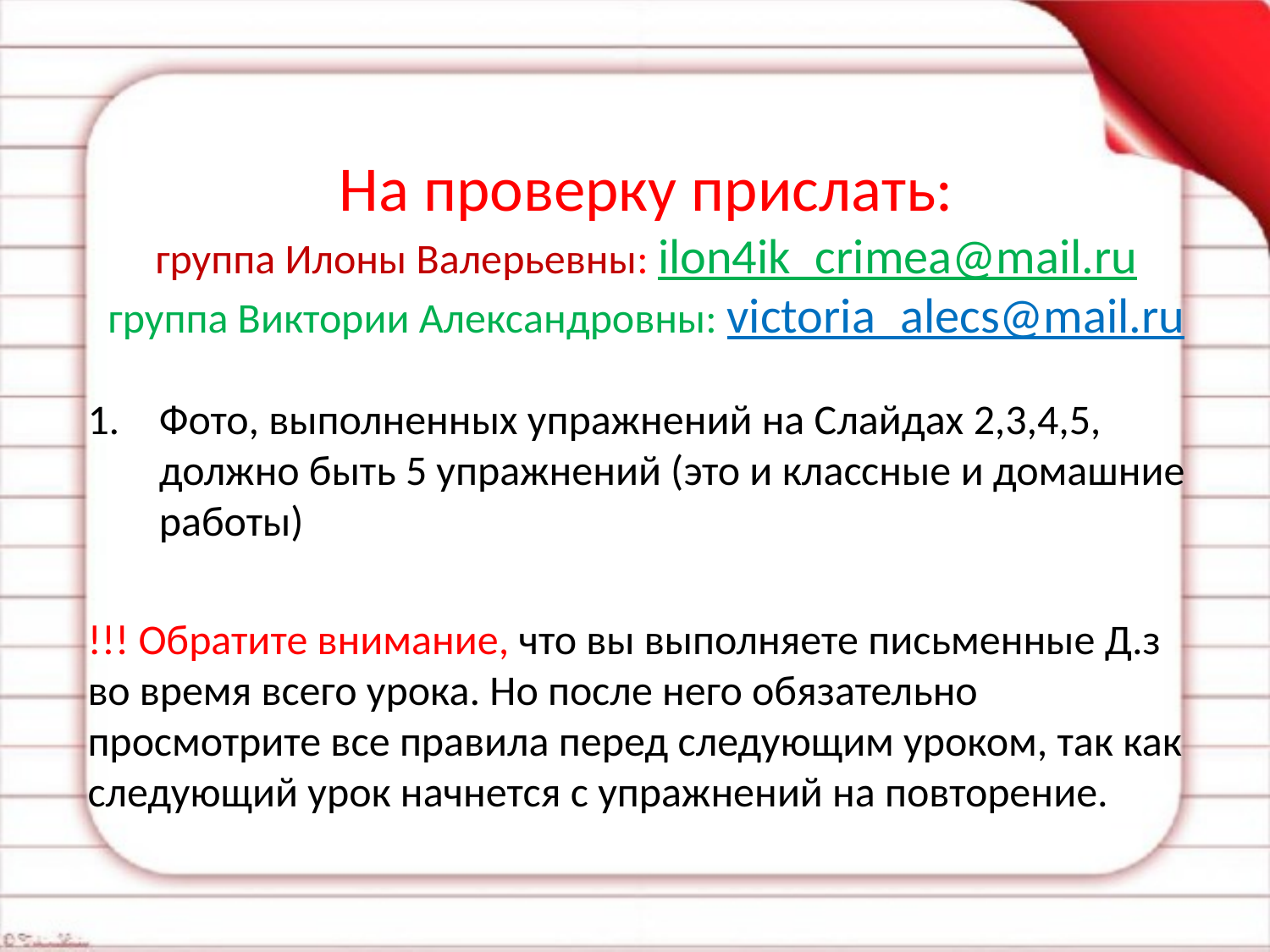

# На проверку прислать: группа Илоны Валерьевны: ilon4ik_crimea@mail.ru группа Виктории Александровны: victoria_alecs@mail.ru
Фото, выполненных упражнений на Слайдах 2,3,4,5, должно быть 5 упражнений (это и классные и домашние работы)

!!! Обратите внимание, что вы выполняете письменные Д.з во время всего урока. Но после него обязательно просмотрите все правила перед следующим уроком, так как  следующий урок начнется с упражнений на повторение.